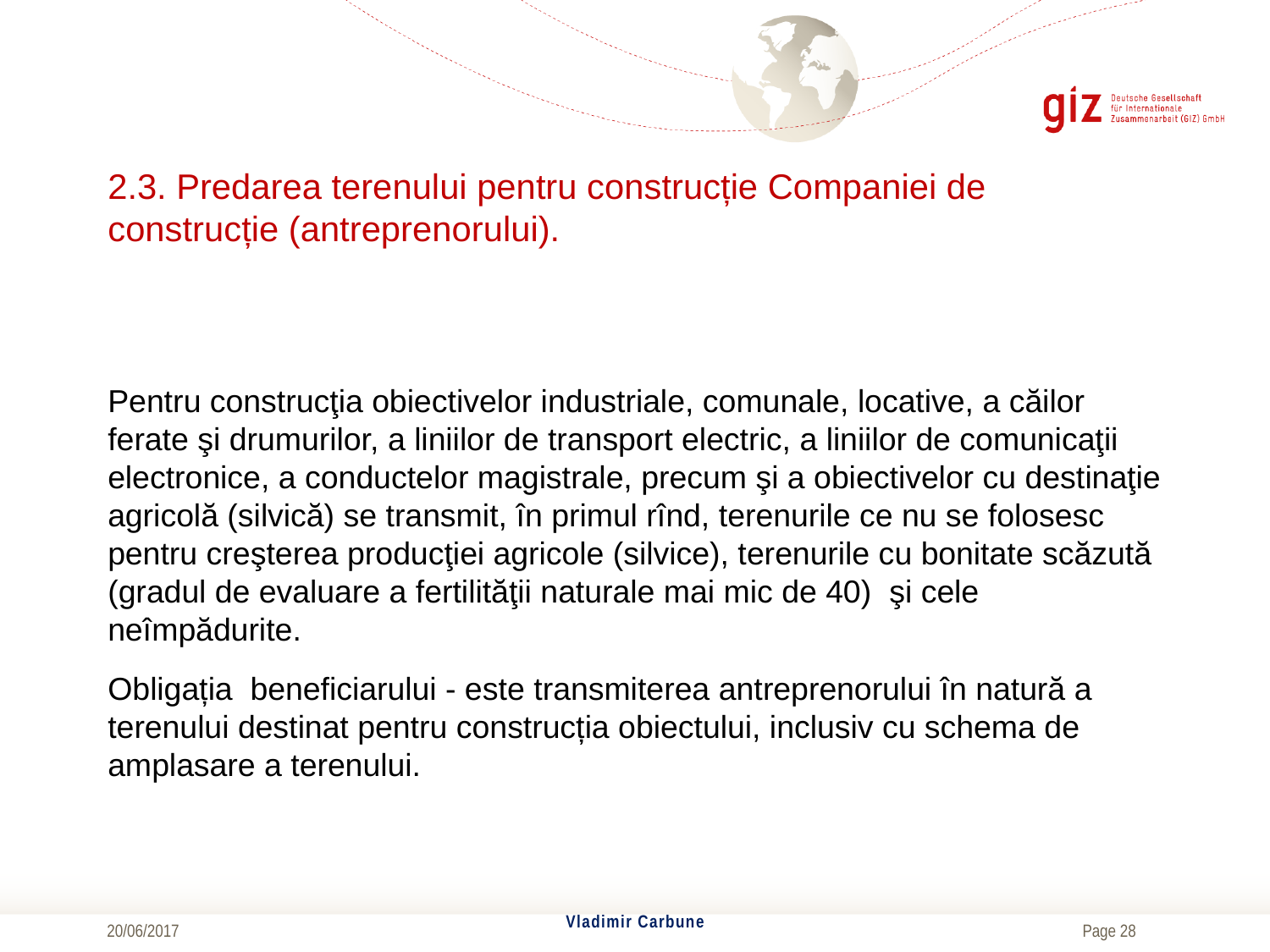

# 2.3. Predarea terenului pentru construcție Companiei de construcție (antreprenorului).

Pentru construcţia obiectivelor industriale, comunale, locative, a căilor ferate şi drumurilor, a liniilor de transport electric, a liniilor de comunicaţii electronice, a conductelor magistrale, precum şi a obiectivelor cu destinaţie agricolă (silvică) se transmit, în primul rînd, terenurile ce nu se folosesc pentru creşterea producţiei agricole (silvice), terenurile cu bonitate scăzută (gradul de evaluare a fertilităţii naturale mai mic de 40)  şi cele neîmpădurite.
Obligația  beneficiarului - este transmiterea antreprenorului în natură a terenului destinat pentru construcția obiectului, inclusiv cu schema de amplasare a terenului.

Vladimir Carbune

20/06/2017